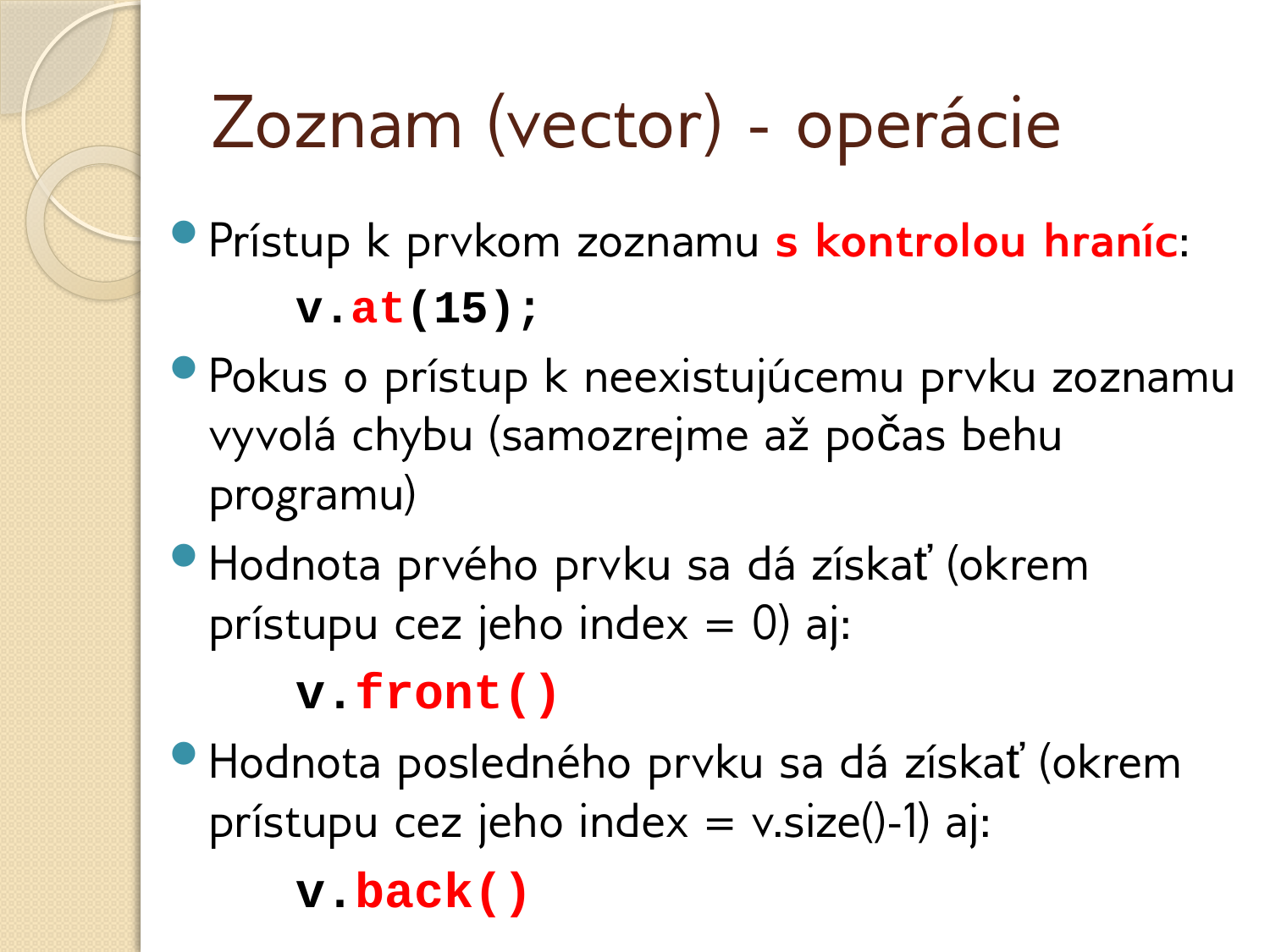

# Zoznam (vector) - operácie
Prístup k prvkom zoznamu s kontrolou hraníc:
	v.at(15);
Pokus o prístup k neexistujúcemu prvku zoznamu vyvolá chybu (samozrejme až počas behu programu)
Hodnota prvého prvku sa dá získať (okrem prístupu cez jeho index = 0) aj:
	v.front()
Hodnota posledného prvku sa dá získať (okrem prístupu cez jeho index = v.size()-1) aj:
	v.back()